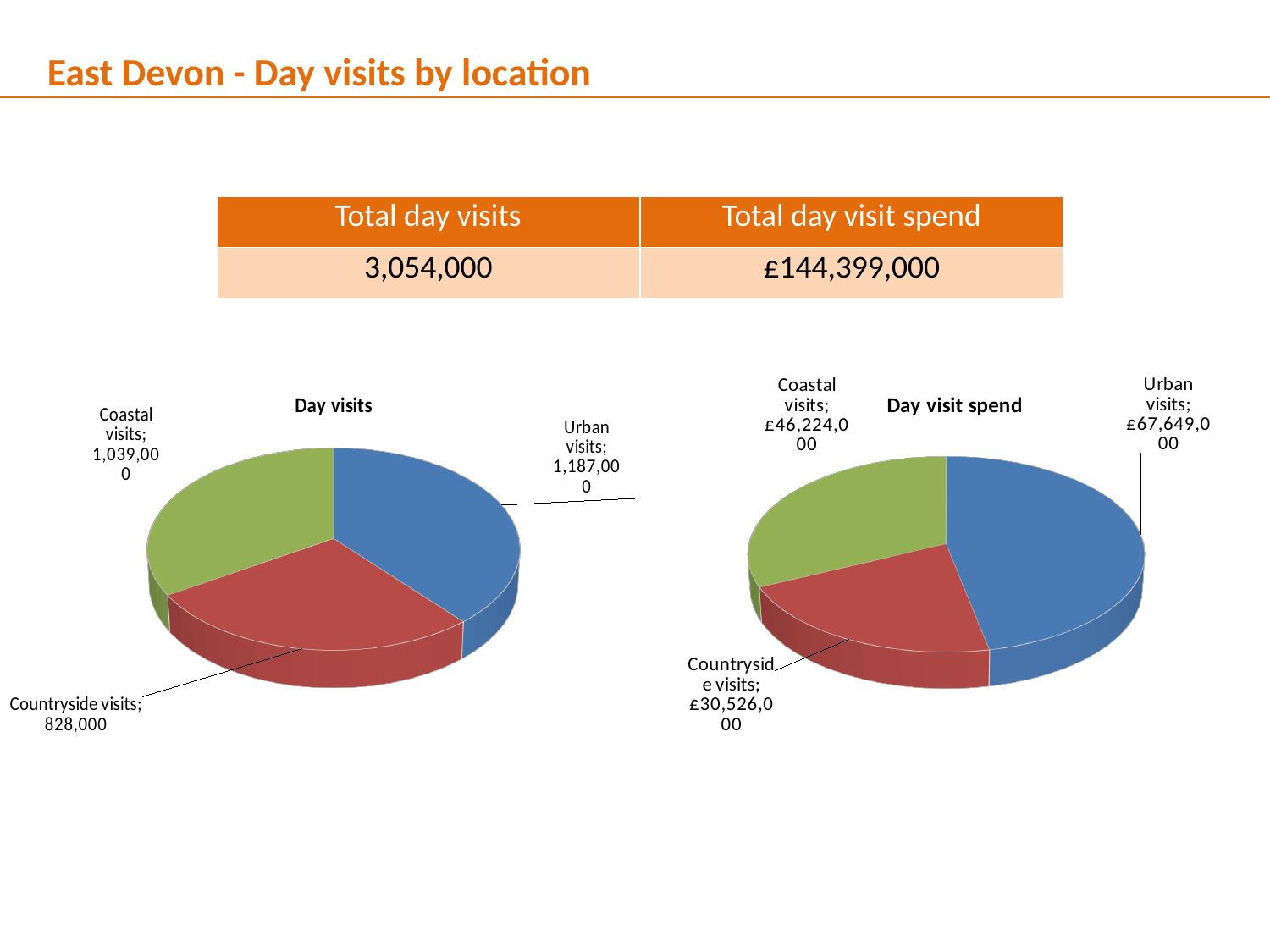

East Devon - Day visits by location

| Total day visits | Total day visit spend |
| --- | --- |
| 3,054,000 | £144,399,000 |

[unsupported chart]

[unsupported chart]